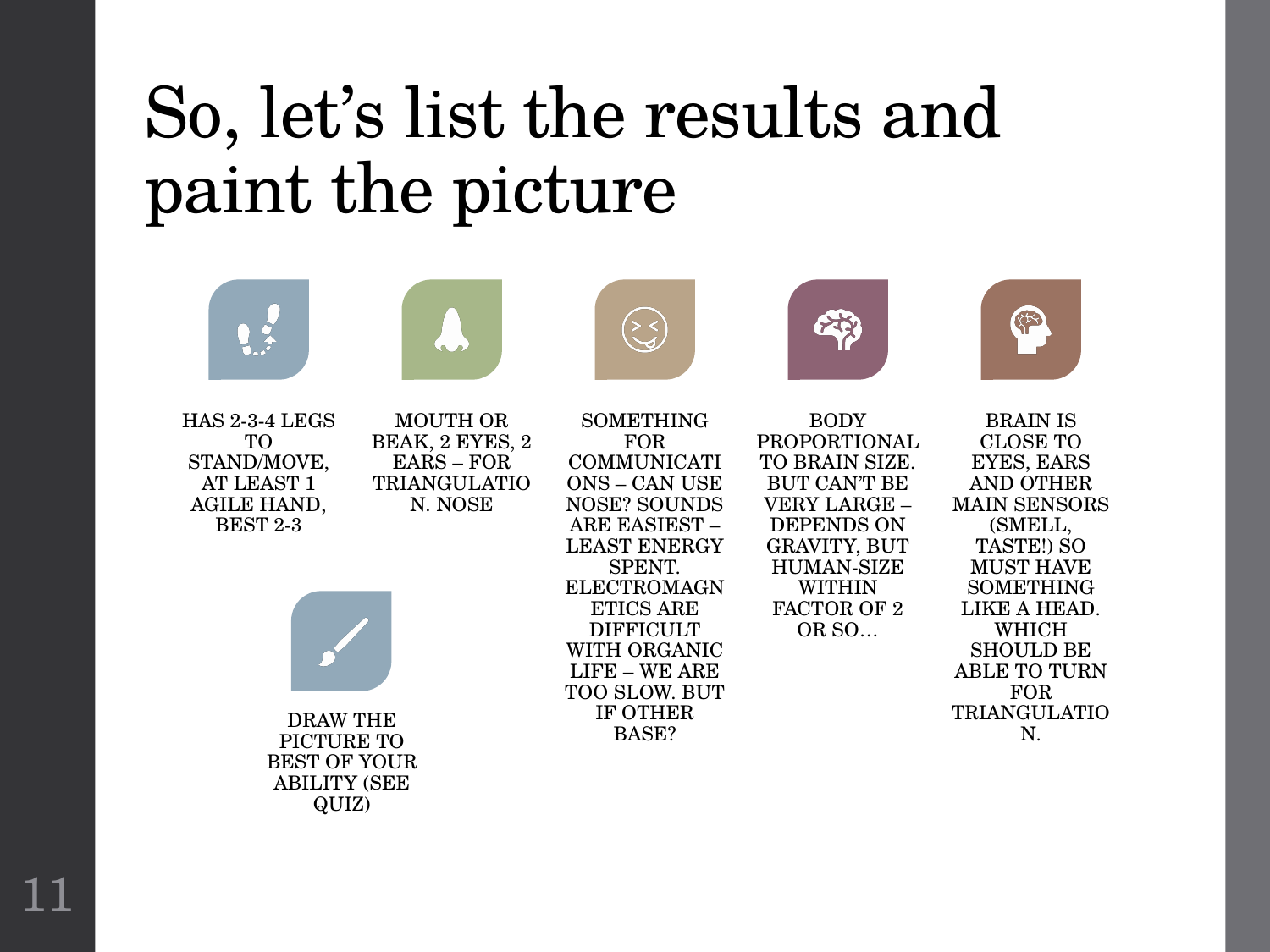

# So, let’s list the results and paint the picture
Has 2-3-4 legs to stand/move, at least 1 agile hand, best 2-3
Mouth or beak, 2 eyes, 2 ears – for triangulation. Nose
Something for communications – can use nose? Sounds are easiest – least energy spent. Electromagnetics are difficult with organic life – we are too slow. But if other base?
Body proportional to brain size. But can’t be very large – depends on gravity, but human-size within factor of 2 or so…
Brain is close to eyes, ears and other main sensors (smell, taste!) so must have something like a head. Which should be able to turn for triangulation.
Draw the picture to best of your ability (see quiz)
11